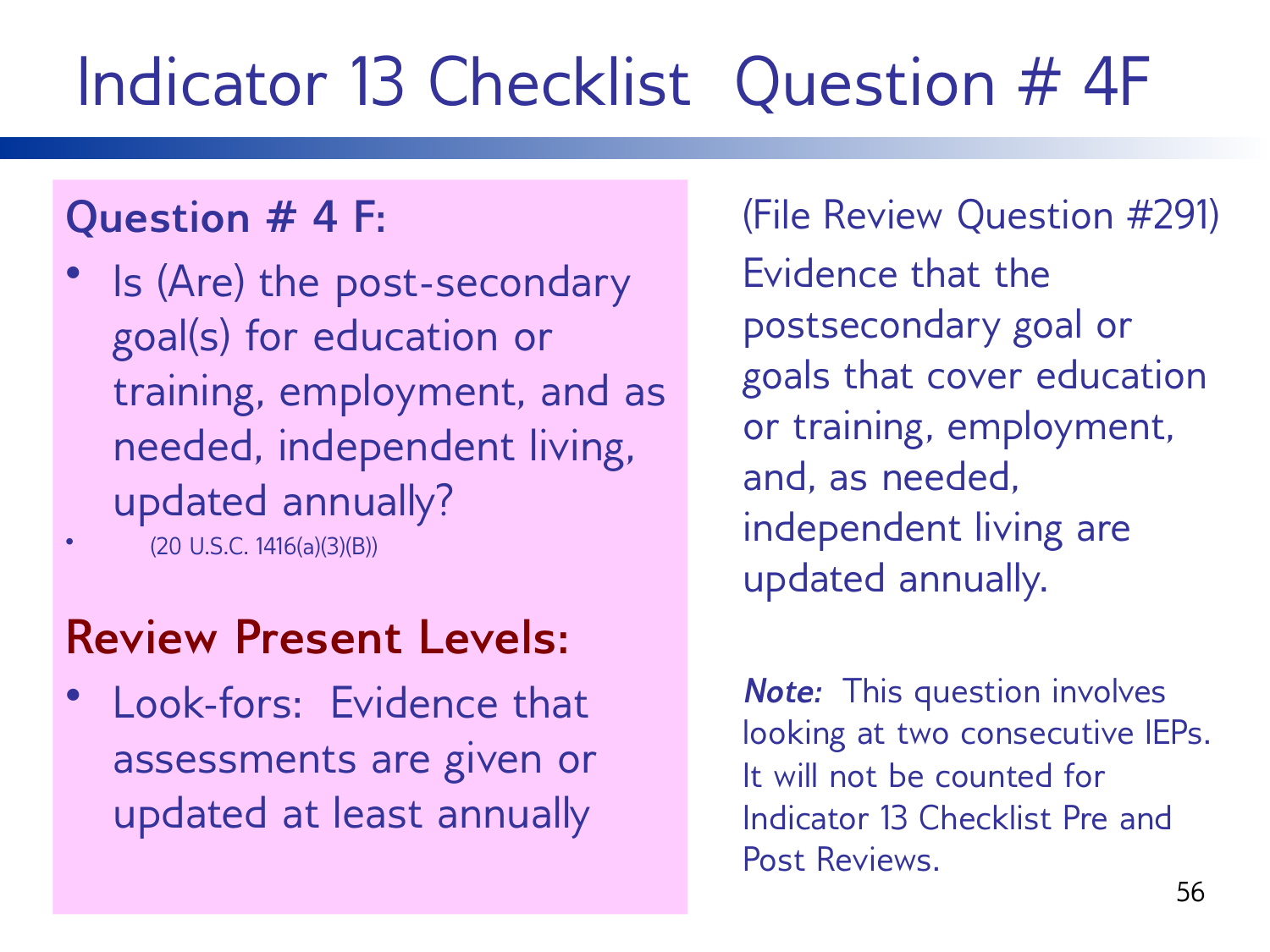

# Indicator 13 Checklist  Question # 4F
Question # 4 F:
Is (Are) the post-secondary goal(s) for education or training, employment, and as needed, independent living, updated annually?
     (20 U.S.C. 1416(a)(3)(B))

Review Present Levels:
Look-fors:  Evidence that assessments are given or updated at least annually
(File Review Question #291)
Evidence that the postsecondary goal or goals that cover education or training, employment, and, as needed, independent living are updated annually.

Note:  This question involves looking at two consecutive IEPs.  It will not be counted for Indicator 13 Checklist Pre and Post Reviews.
56